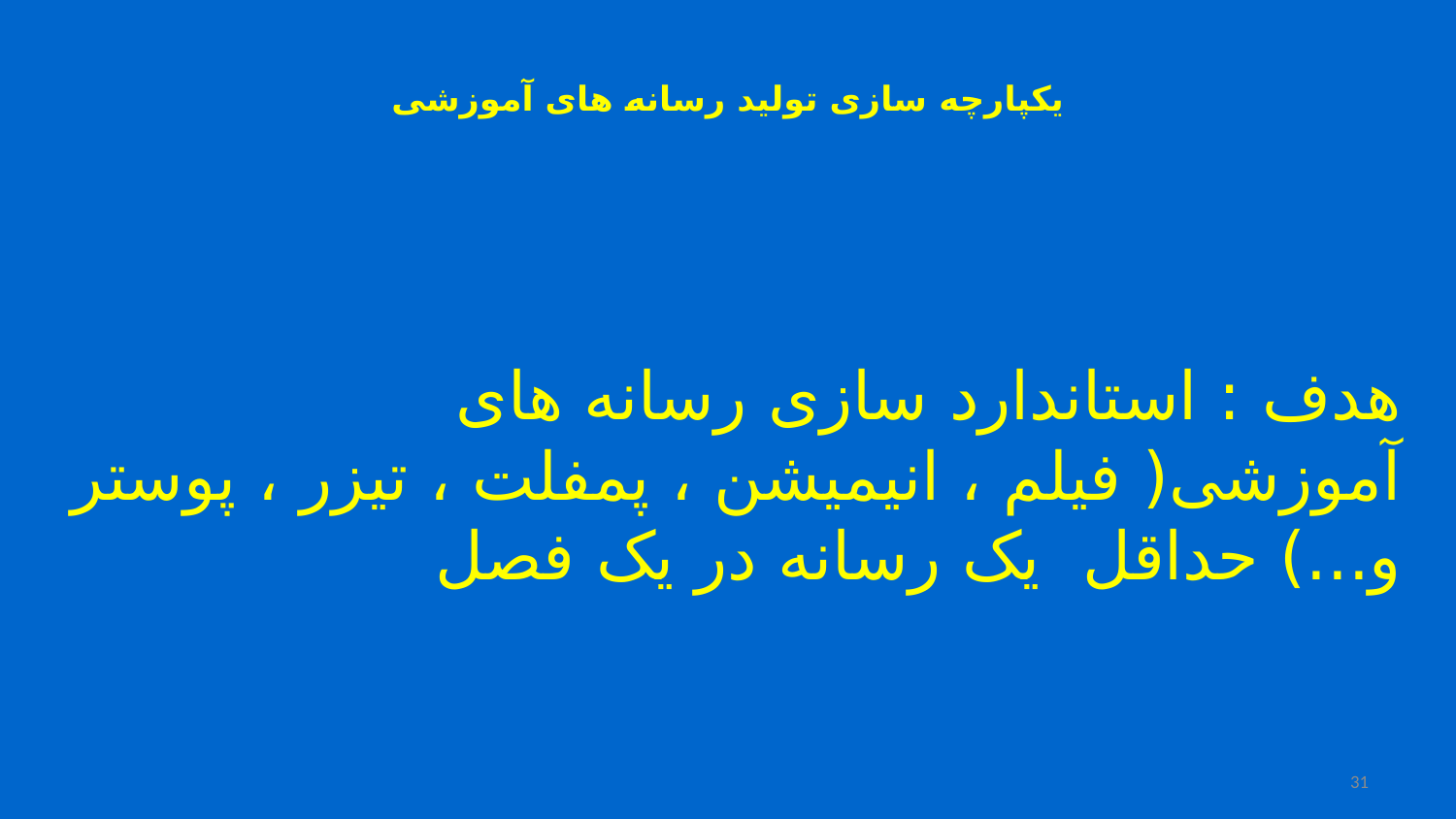

# یکپارچه سازی تولید رسانه های آموزشی

هدف : استاندارد سازی رسانه های آموزشی( فیلم ، انیمیشن ، پمفلت ، تیزر ، پوستر و...) حداقل  یک رسانه در یک فصل

31